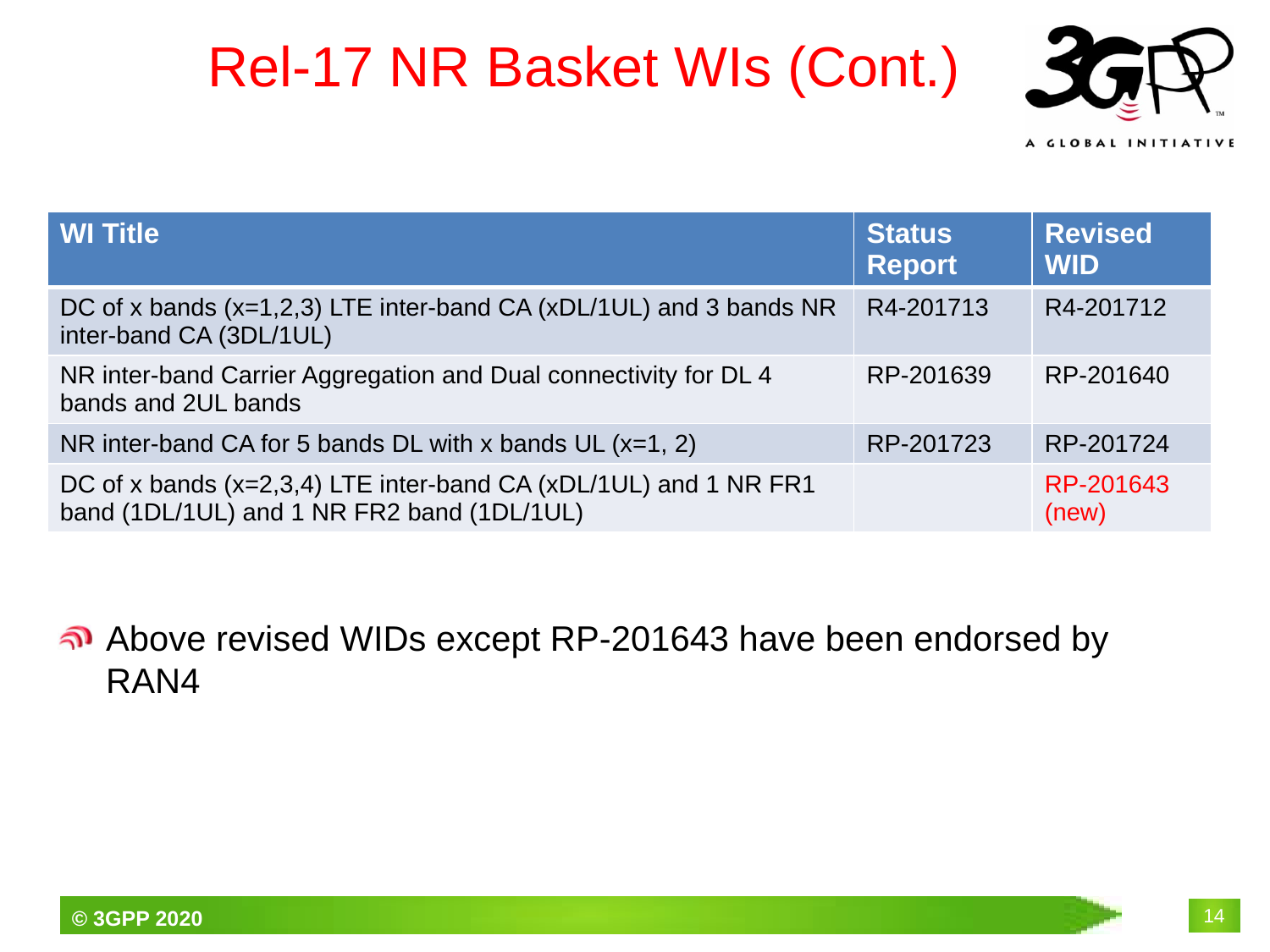

# Rel-17 NR Basket WIs (Cont.)

Above revised WIDs except RP‑201643 have been endorsed by RAN4

| WI Title | Status Report | Revised WID |
| --- | --- | --- |
| DC of x bands (x=1,2,3) LTE inter-band CA (xDL/1UL) and 3 bands NR inter-band CA (3DL/1UL) | R4-201713 | R4-201712 |
| NR inter-band Carrier Aggregation and Dual connectivity for DL 4 bands and 2UL bands | RP-201639 | RP-201640 |
| NR inter-band CA for 5 bands DL with x bands UL (x=1, 2) | RP-201723 | RP-201724 |
| DC of x bands (x=2,3,4) LTE inter-band CA (xDL/1UL) and 1 NR FR1 band (1DL/1UL) and 1 NR FR2 band (1DL/1UL) |  | RP‑201643 (new) |
14